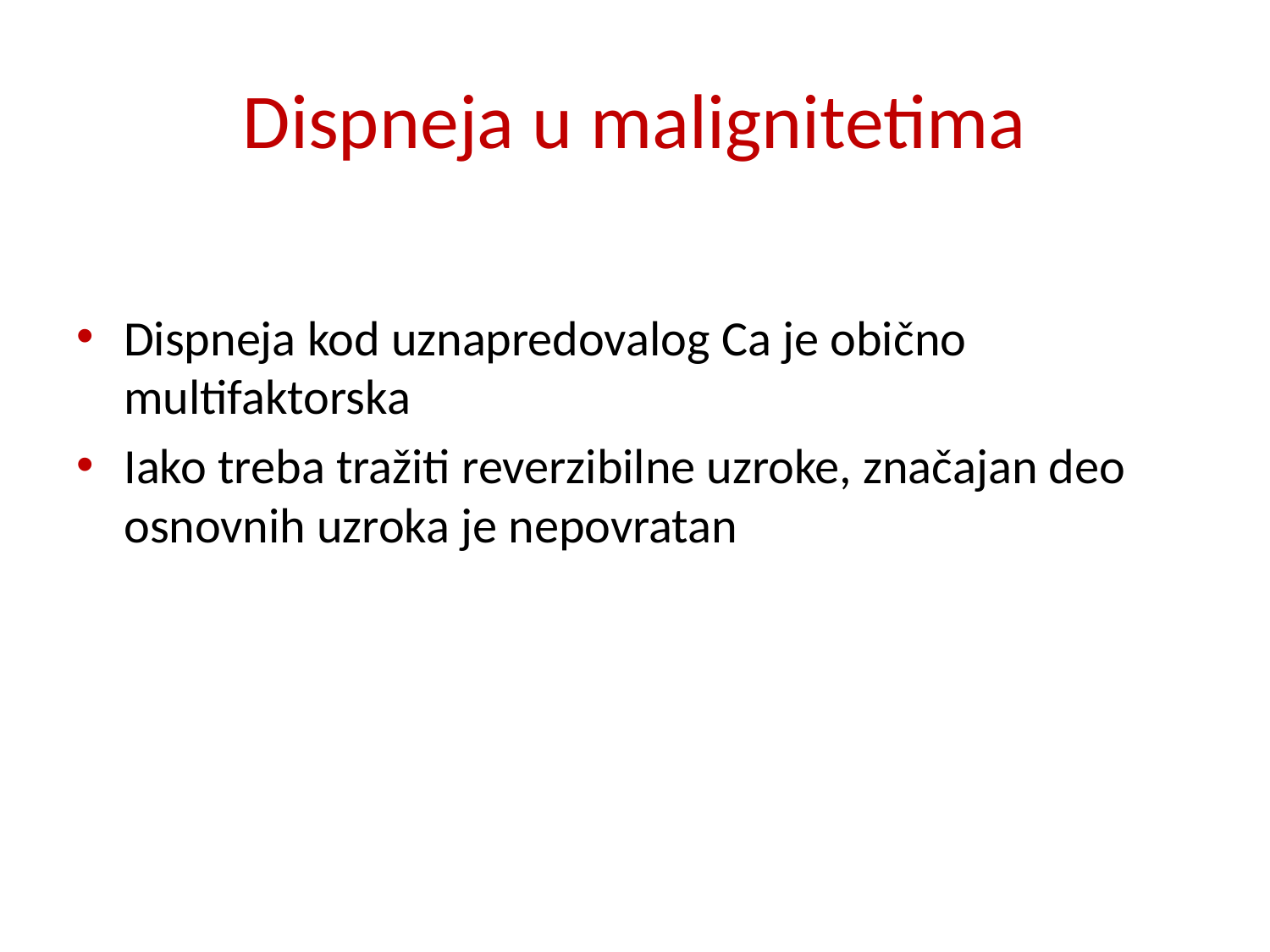

# Dispneja u malignitetima

Dispneja kod uznapredovalog Ca je obično multifaktorska
Iako treba tražiti reverzibilne uzroke, značajan deo osnovnih uzroka je nepovratan